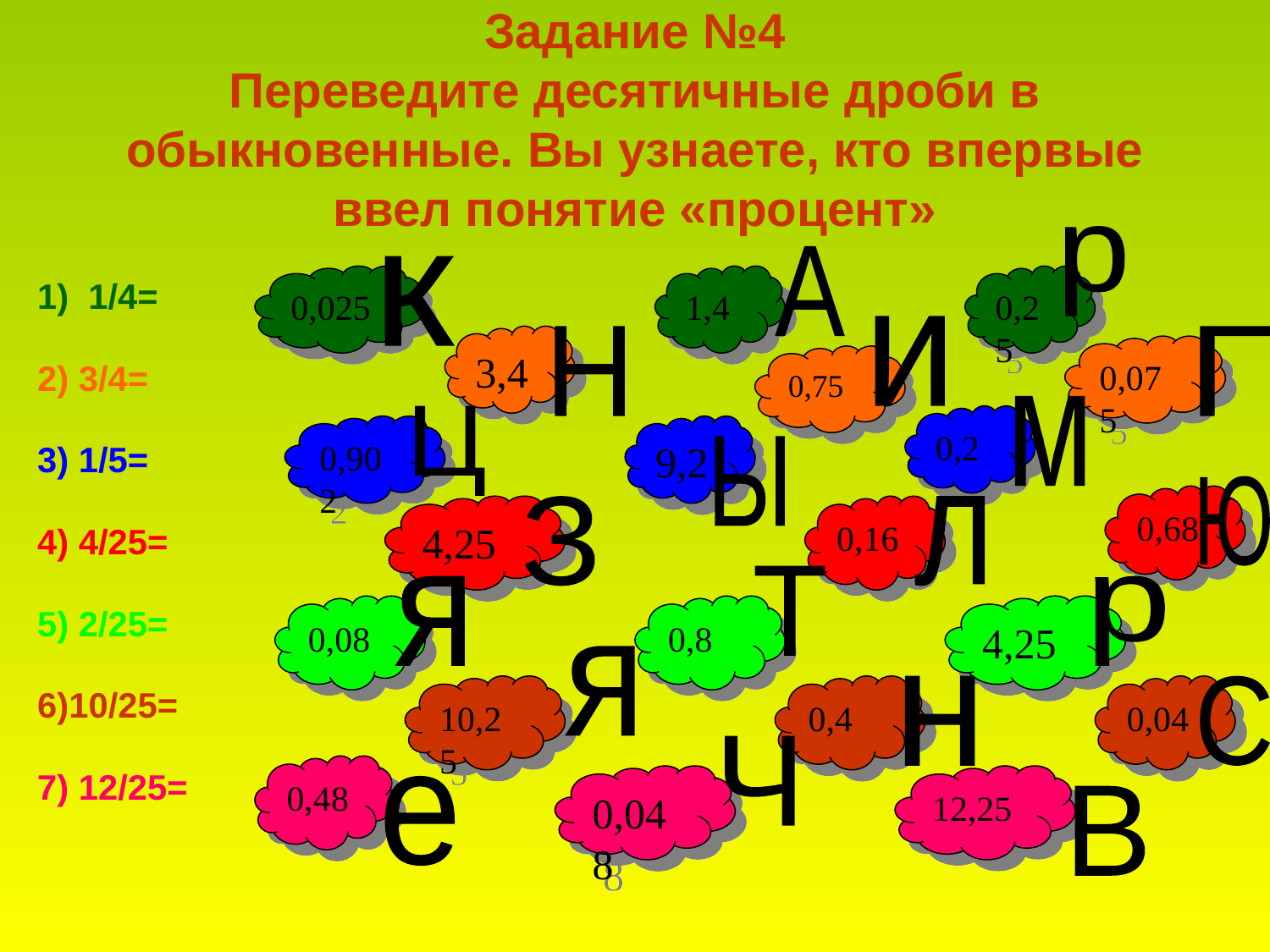

# Задание №4 Переведите десятичные дроби в обыкновенные. Вы узнаете, кто впервые ввел понятие «процент»
р
А
к
0,025
1,4
0,25
1)  1/4=

2) 3/4=

3) 1/5=

4) 4/25=

5) 2/25=

6)10/25=

7) 12/25=
и
3,4
Н
Г
0,075
0,75
м
Ц
0,2
0,902
9,2
Ы
Ю
0,68
4,25
З
0,16
л
Т
я
р
0,08
0,8
4,25
я
10,25
0,4
н
0,04
С
Ч
0,48
0,048
12,25
е
В